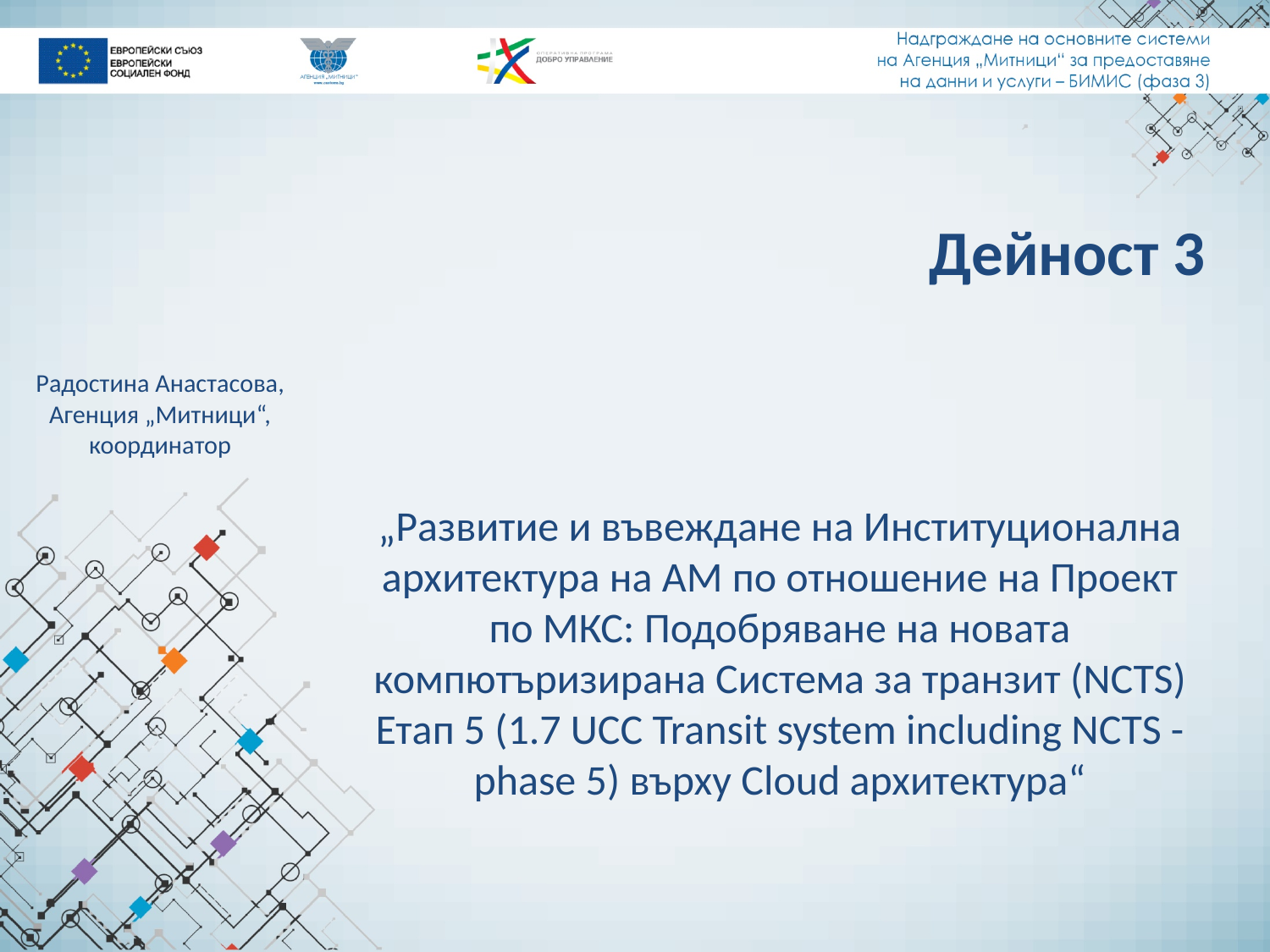

Дейност 3
Радостина Анастасова, Агенция „Митници“, координатор
# „Развитие и въвеждане на Институционална архитектура на АМ по отношение на Проект по МКС: Подобряване на новата компютъризирана Система за транзит (NCTS) Етап 5 (1.7 UCC Transit system including NCTS - phase 5) върху Cloud архитектура“